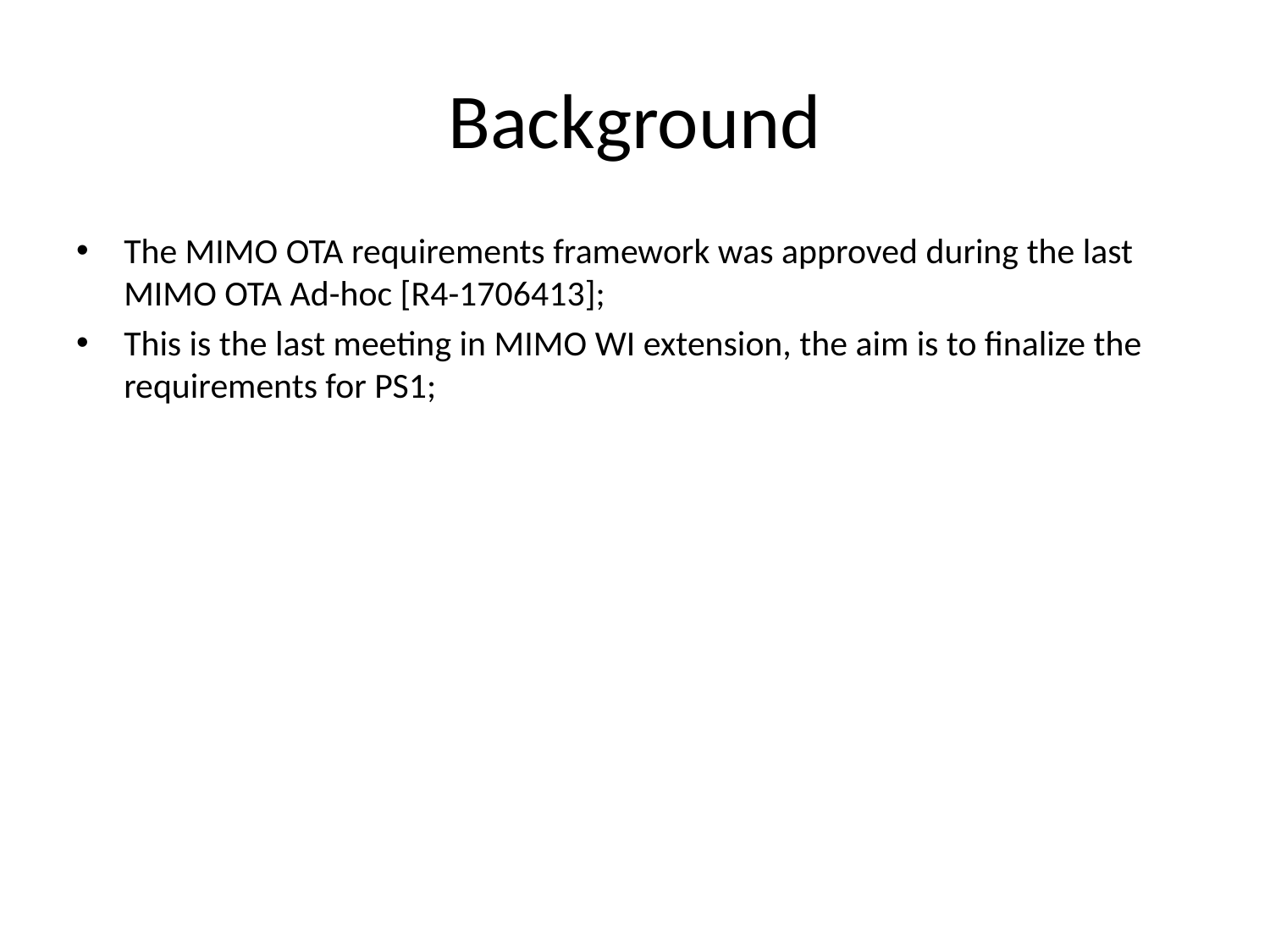

# Background
The MIMO OTA requirements framework was approved during the last MIMO OTA Ad-hoc [R4-1706413];
This is the last meeting in MIMO WI extension, the aim is to finalize the requirements for PS1;